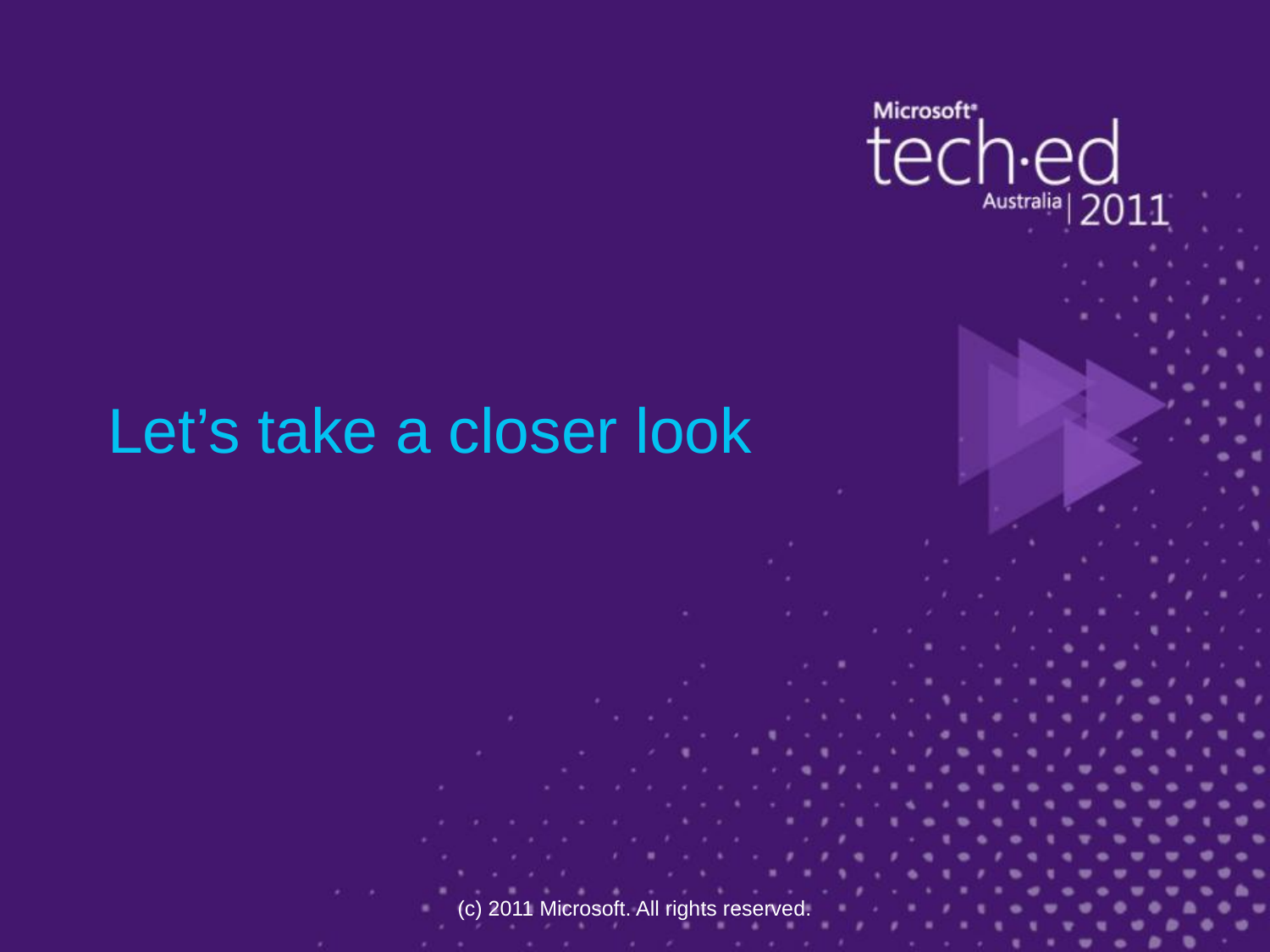

# Let’s take a closer look

(c) 2011 Microsoft. All rights reserved.